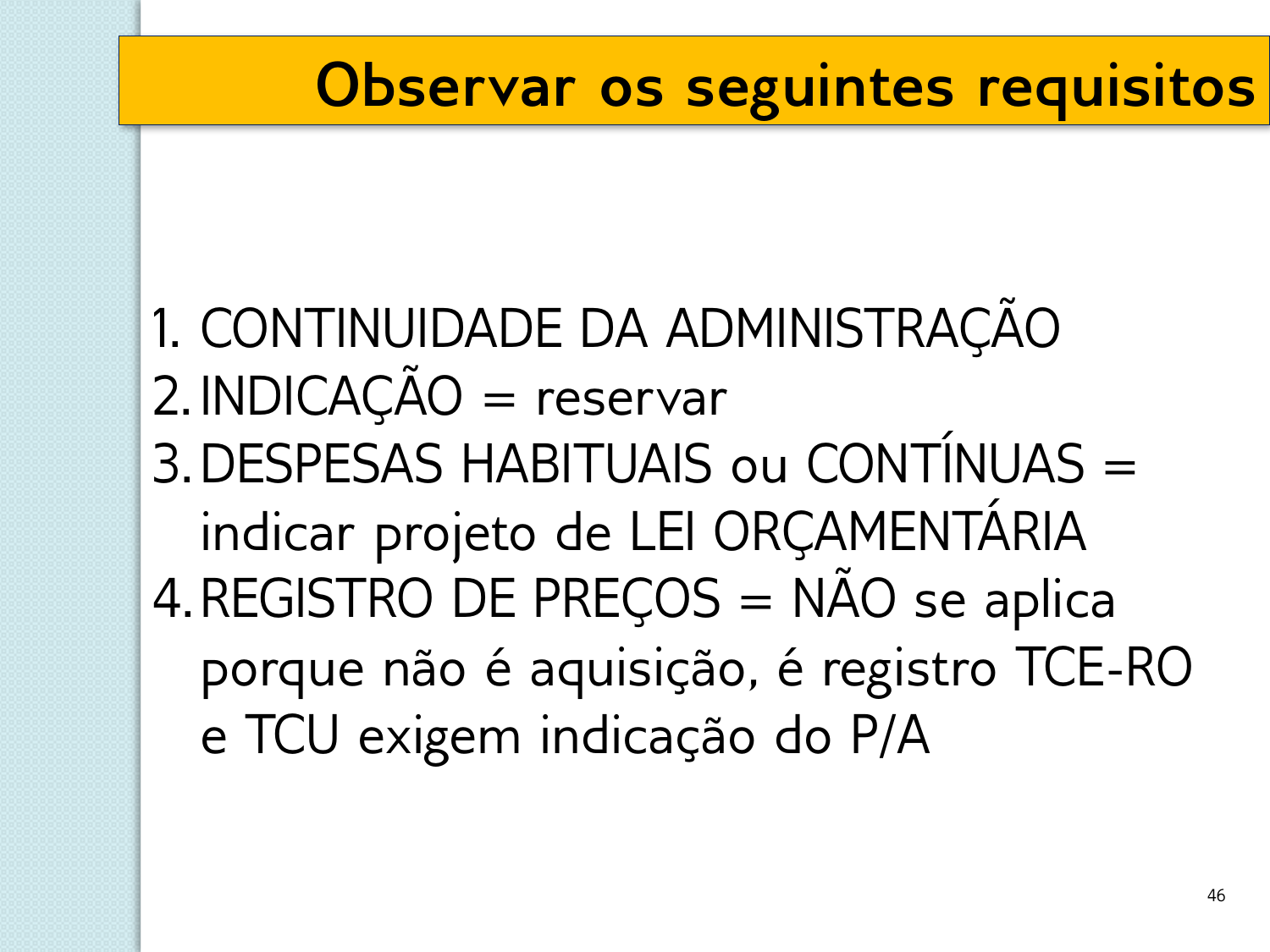

Observar os seguintes requisitos
CONTINUIDADE DA ADMINISTRAÇÃO
INDICAÇÃO = reservar
DESPESAS HABITUAIS ou CONTÍNUAS = indicar projeto de LEI ORÇAMENTÁRIA
REGISTRO DE PREÇOS = NÃO se aplica porque não é aquisição, é registro TCE-RO e TCU exigem indicação do P/A
46